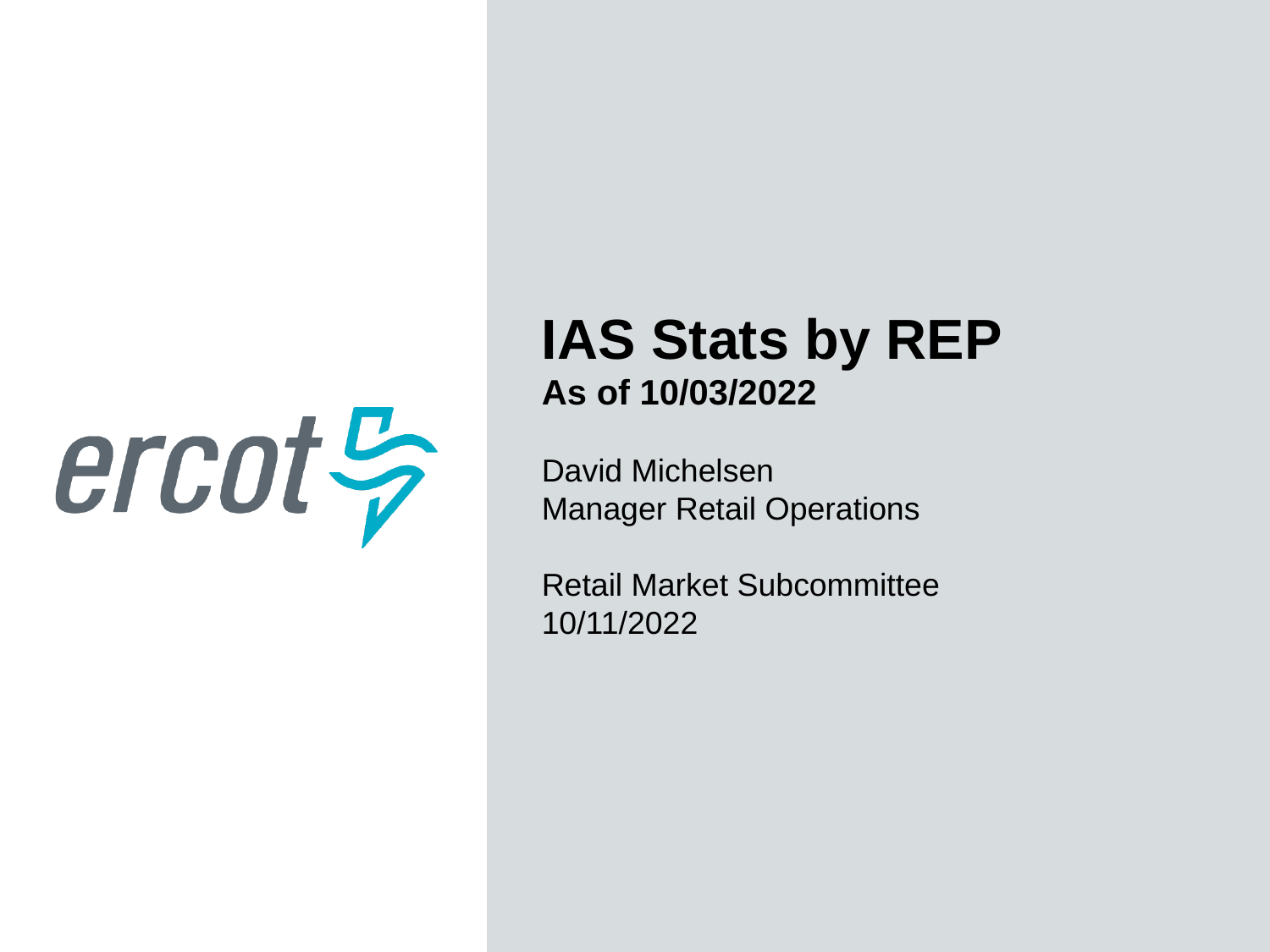

IAS Stats by REP
As of 10/03/2022

David Michelsen
Manager Retail Operations

Retail Market Subcommittee
10/11/2022